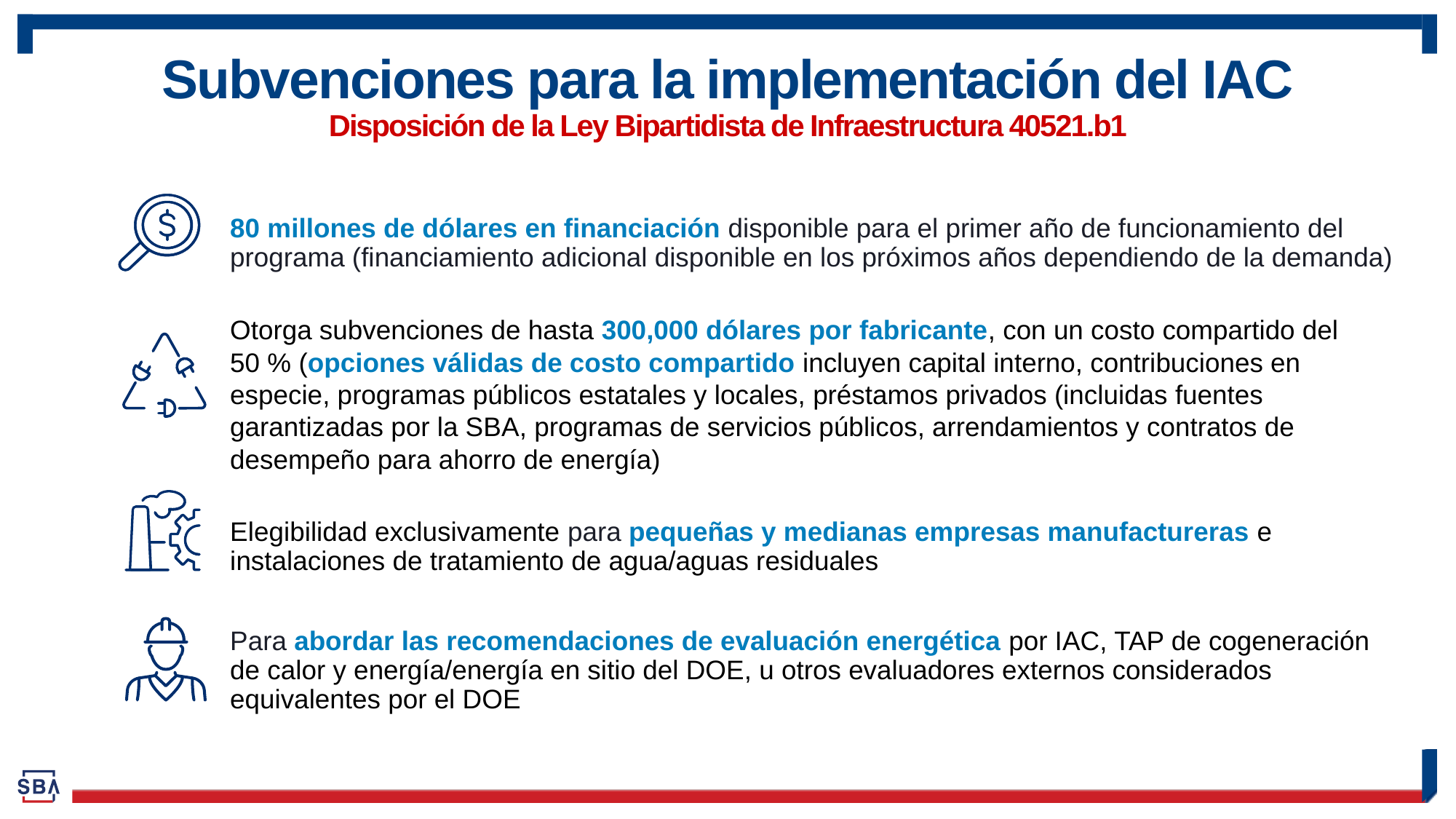

# Subvenciones para la implementación del IAC Disposición de la Ley Bipartidista de Infraestructura 40521.b1

80 millones de dólares en financiación disponible para el primer año de funcionamiento del programa (financiamiento adicional disponible en los próximos años dependiendo de la demanda)

Otorga subvenciones de hasta 300,000 dólares por fabricante, con un costo compartido del 50 % (opciones válidas de costo compartido incluyen capital interno, contribuciones en especie, programas públicos estatales y locales, préstamos privados (incluidas fuentes garantizadas por la SBA, programas de servicios públicos, arrendamientos y contratos de desempeño para ahorro de energía)

Elegibilidad exclusivamente para pequeñas y medianas empresas manufactureras e instalaciones de tratamiento de agua/aguas residuales

Para abordar las recomendaciones de evaluación energética por IAC, TAP de cogeneración de calor y energía/energía en sitio del DOE, u otros evaluadores externos considerados equivalentes por el DOE